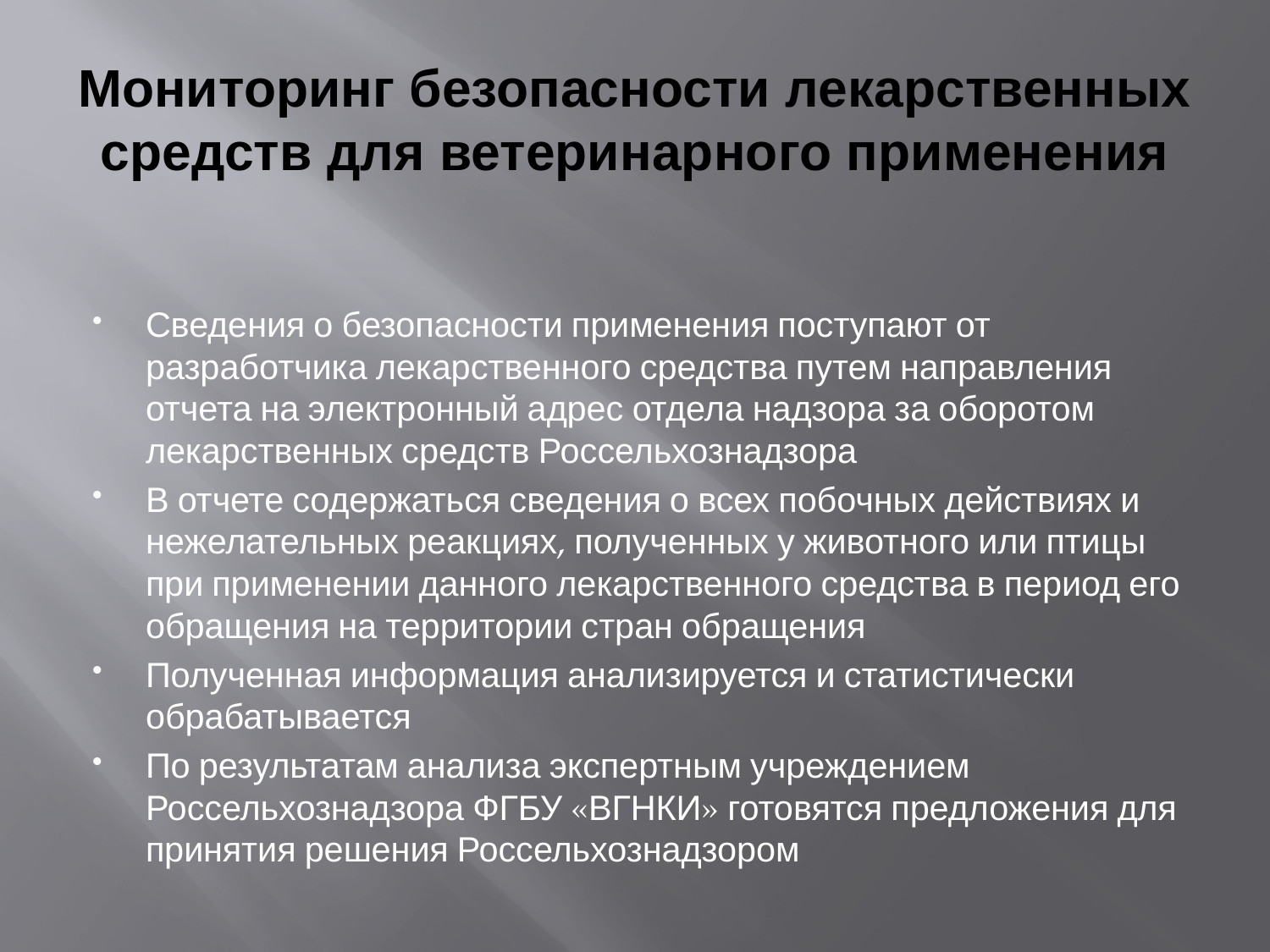

# Мониторинг безопасности лекарственных средств для ветеринарного применения
Сведения о безопасности применения поступают от разработчика лекарственного средства путем направления отчета на электронный адрес отдела надзора за оборотом лекарственных средств Россельхознадзора
В отчете содержаться сведения о всех побочных действиях и нежелательных реакциях, полученных у животного или птицы при применении данного лекарственного средства в период его обращения на территории стран обращения
Полученная информация анализируется и статистически обрабатывается
По результатам анализа экспертным учреждением Россельхознадзора ФГБУ «ВГНКИ» готовятся предложения для принятия решения Россельхознадзором